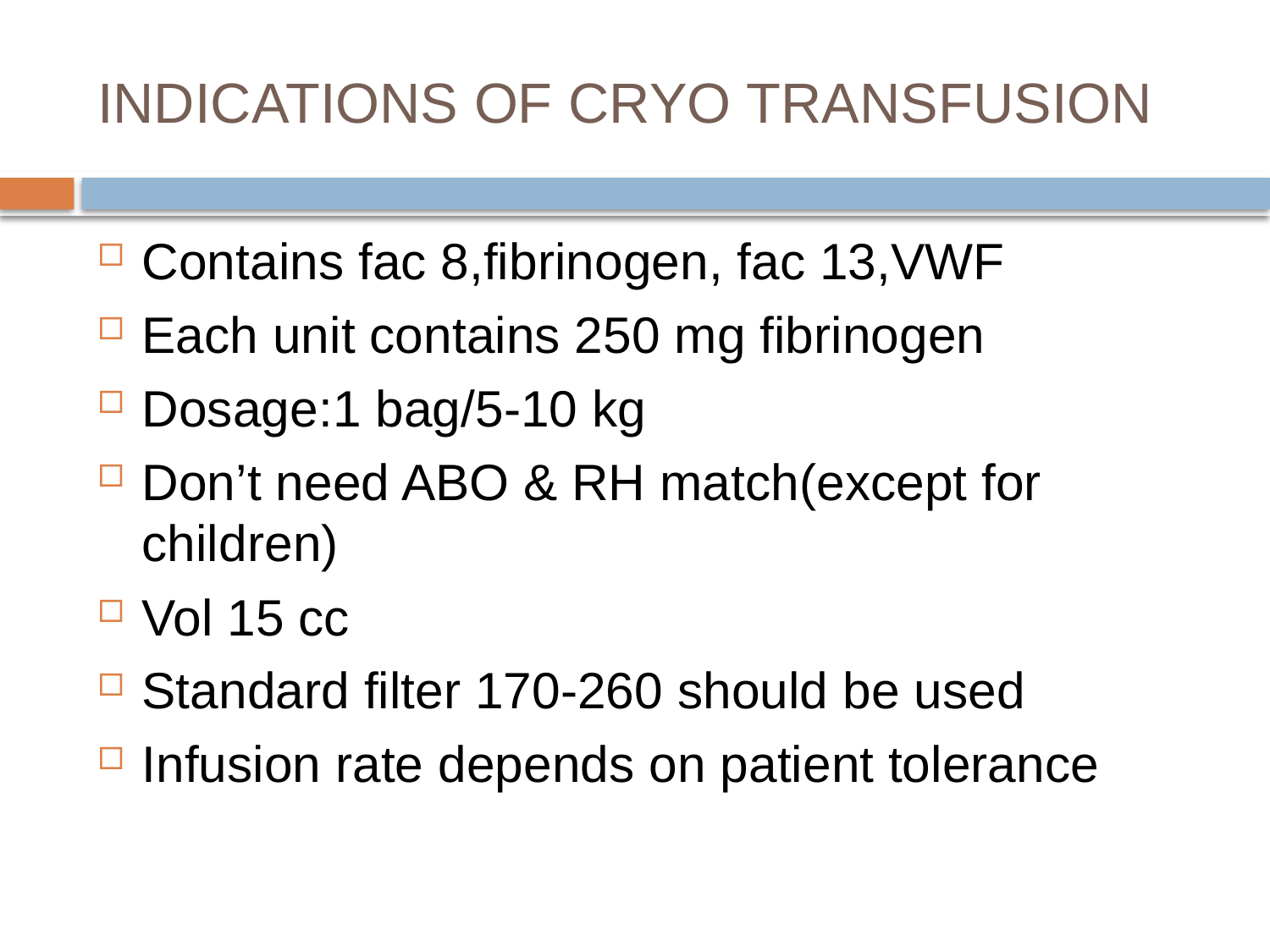

# INDICATIONS OF CRYO TRANSFUSION
Contains fac 8,fibrinogen, fac 13,VWF
Each unit contains 250 mg fibrinogen
Dosage:1 bag/5-10 kg
Don’t need ABO & RH match(except for children)
Vol 15 cc
Standard filter 170-260 should be used
Infusion rate depends on patient tolerance